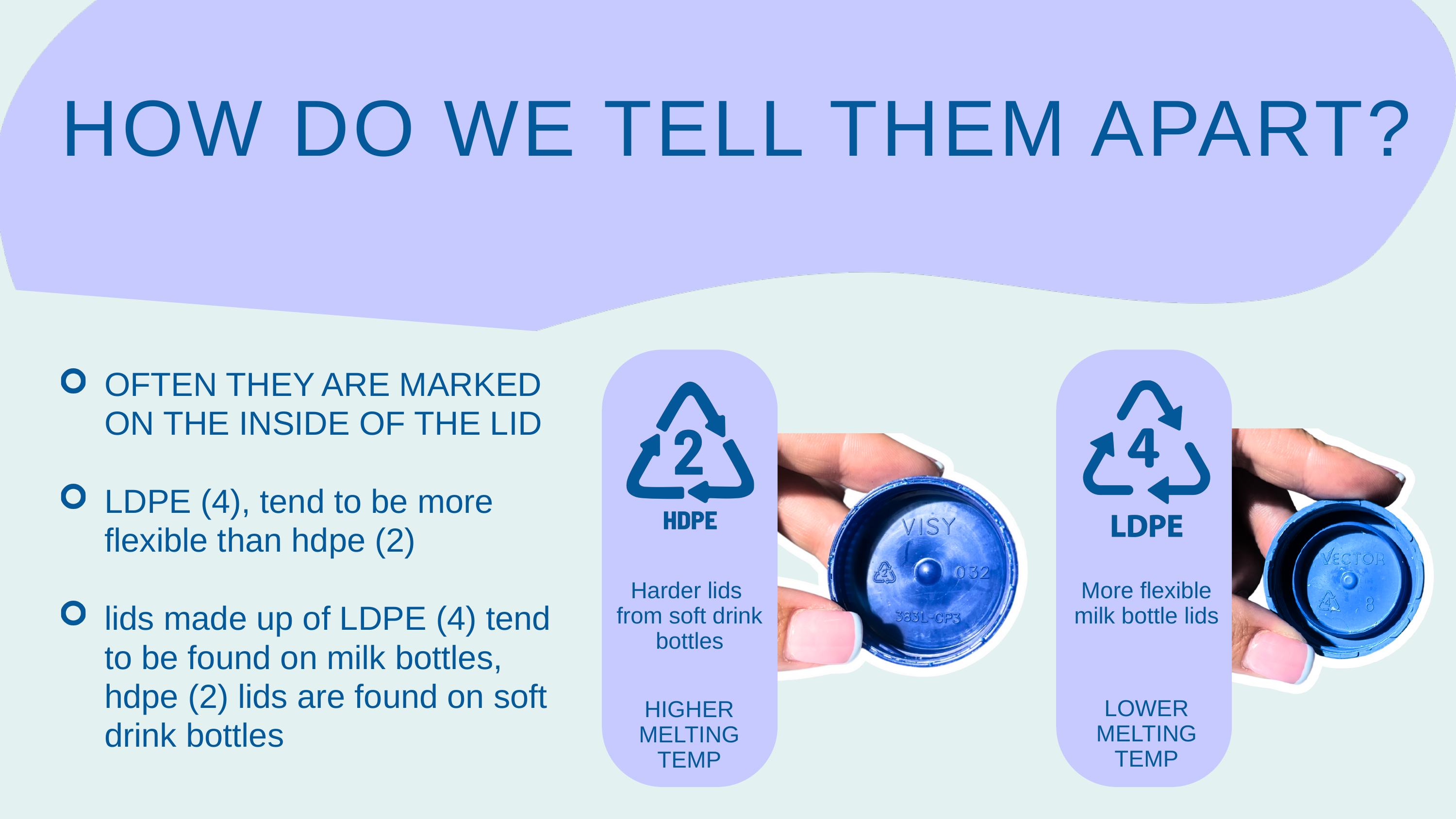

HOW DO WE TELL THEM APART?

OFTEN THEY ARE MARKED ON THE INSIDE OF THE LID

LDPE (4), tend to be more flexible than hdpe (2)

lids made up of LDPE (4) tend to be found on milk bottles, hdpe (2) lids are found on soft drink bottles

Harder lids  from soft drink bottles
More flexible milk bottle lids
LOWER MELTING TEMP
HIGHER MELTING TEMP